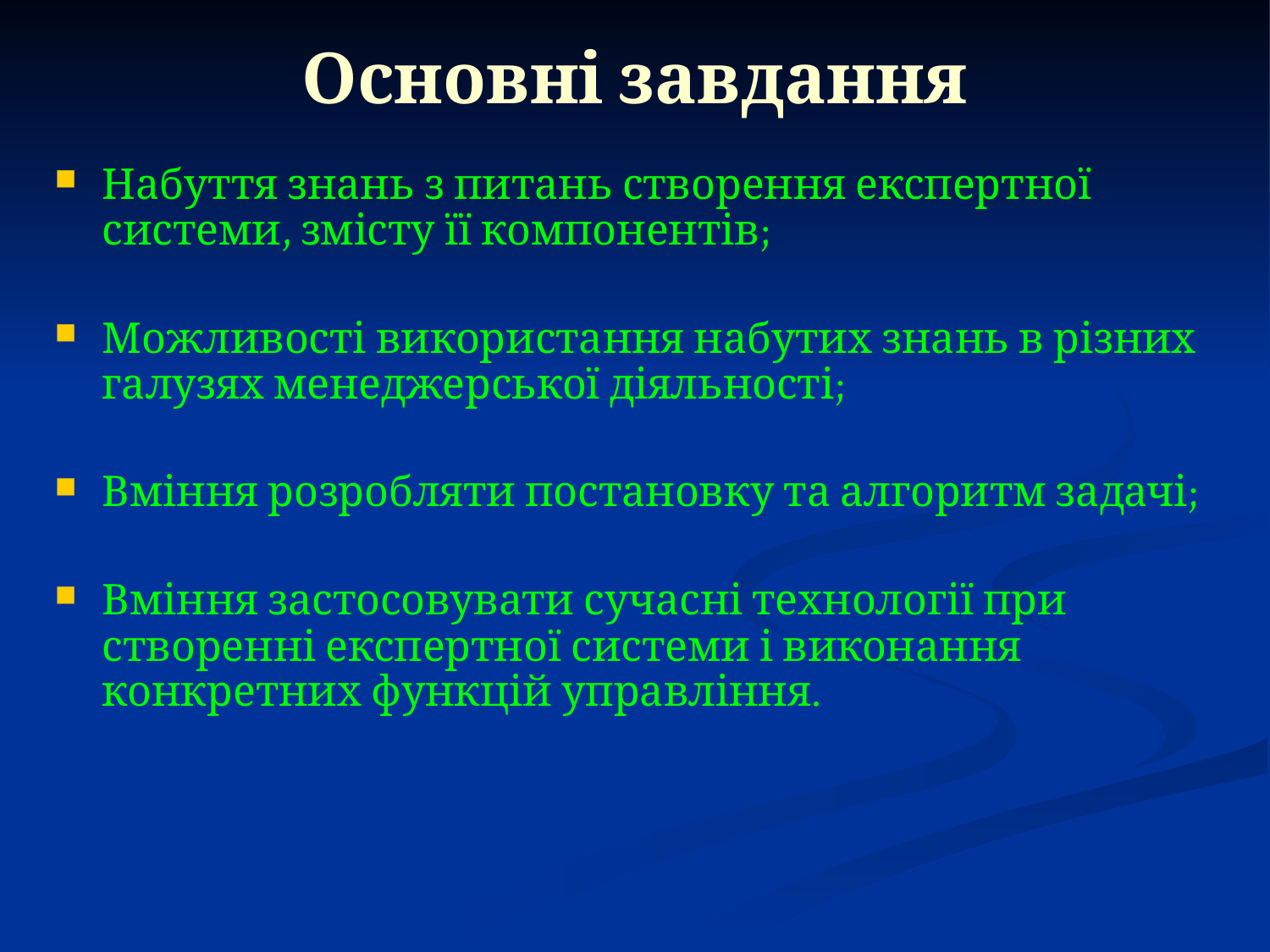

# Основні завдання
Набуття знань з питань створення експертної системи, змісту її компонентів;

Можливості використання набутих знань в різних галузях менеджерської діяльності;

Вміння розробляти постановку та алгоритм задачі;

Вміння застосовувати сучасні технології при створенні експертної системи і виконання конкретних функцій управління.